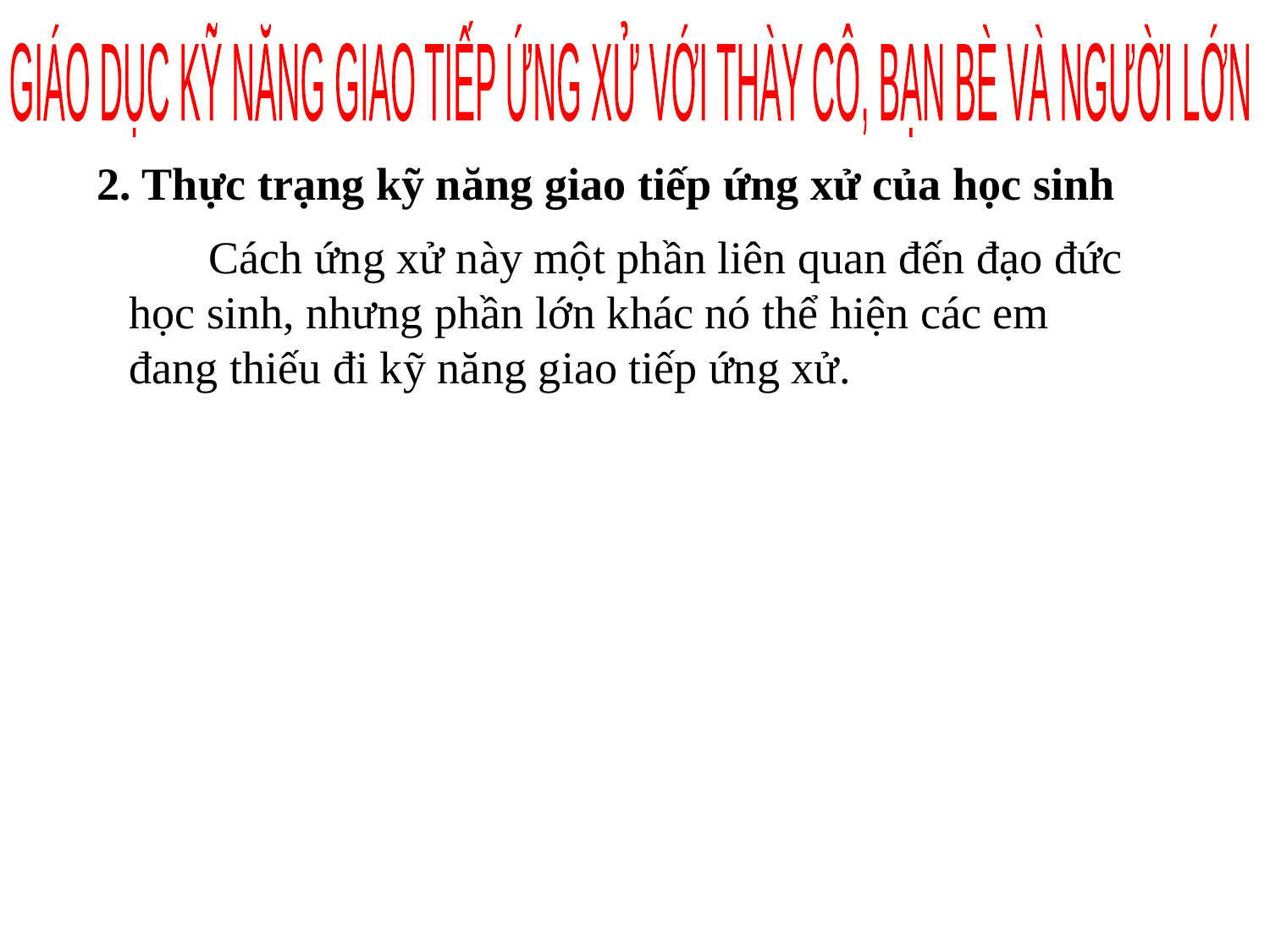

GIÁO DỤC KỸ NĂNG GIAO TIẾP ỨNG XỬ VỚI THÀY CÔ, BẠN BÈ VÀ NGƯỜI LỚN
2. Thực trạng kỹ năng giao tiếp ứng xử của học sinh
       Cách ứng xử này một phần liên quan đến đạo đức học sinh, nhưng phần lớn khác nó thể hiện các em đang thiếu đi kỹ năng giao tiếp ứng xử.